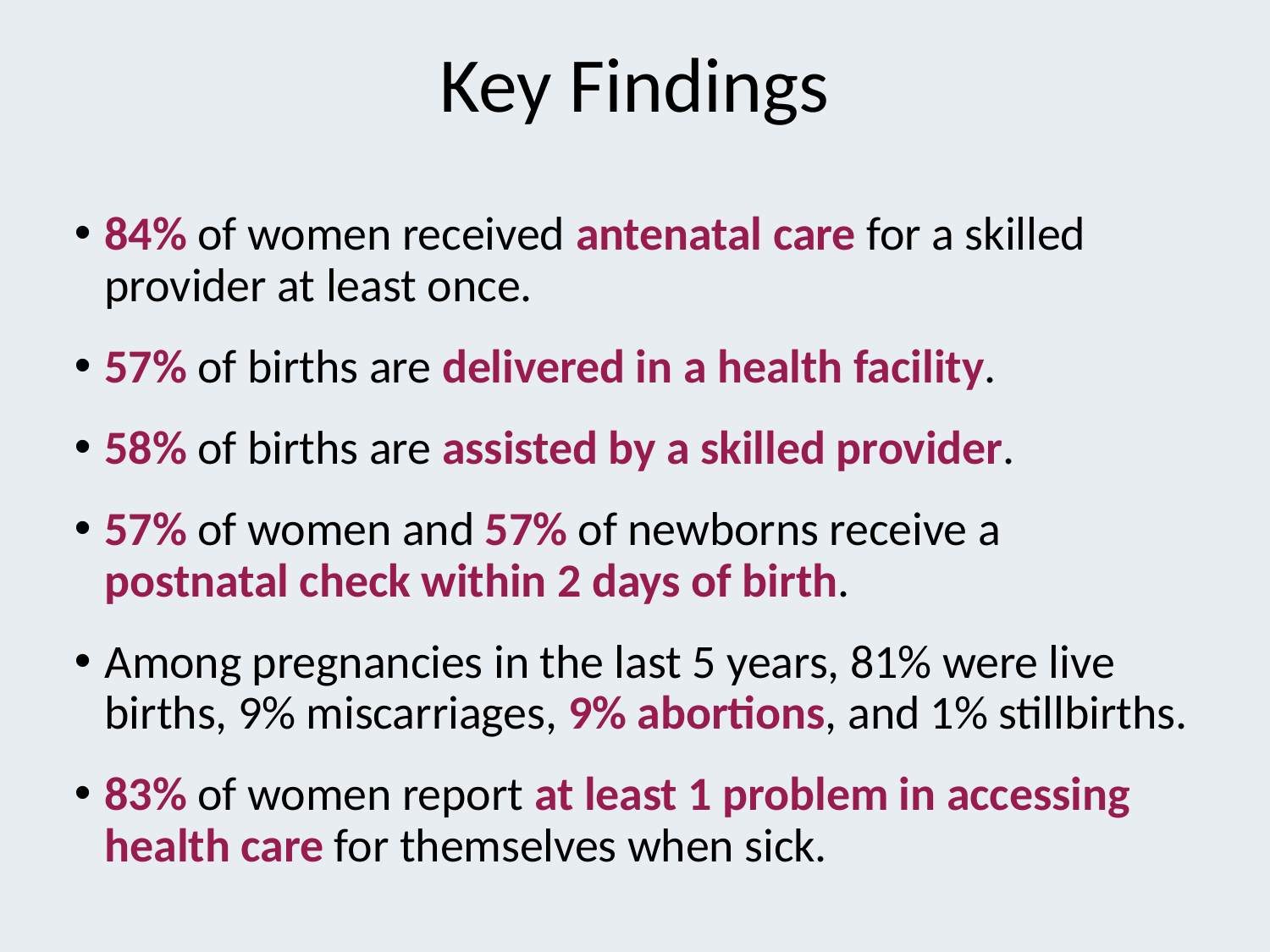

# Key Findings
84% of women received antenatal care for a skilled provider at least once.
57% of births are delivered in a health facility.
58% of births are assisted by a skilled provider.
57% of women and 57% of newborns receive a postnatal check within 2 days of birth.
Among pregnancies in the last 5 years, 81% were live births, 9% miscarriages, 9% abortions, and 1% stillbirths.
83% of women report at least 1 problem in accessing health care for themselves when sick.